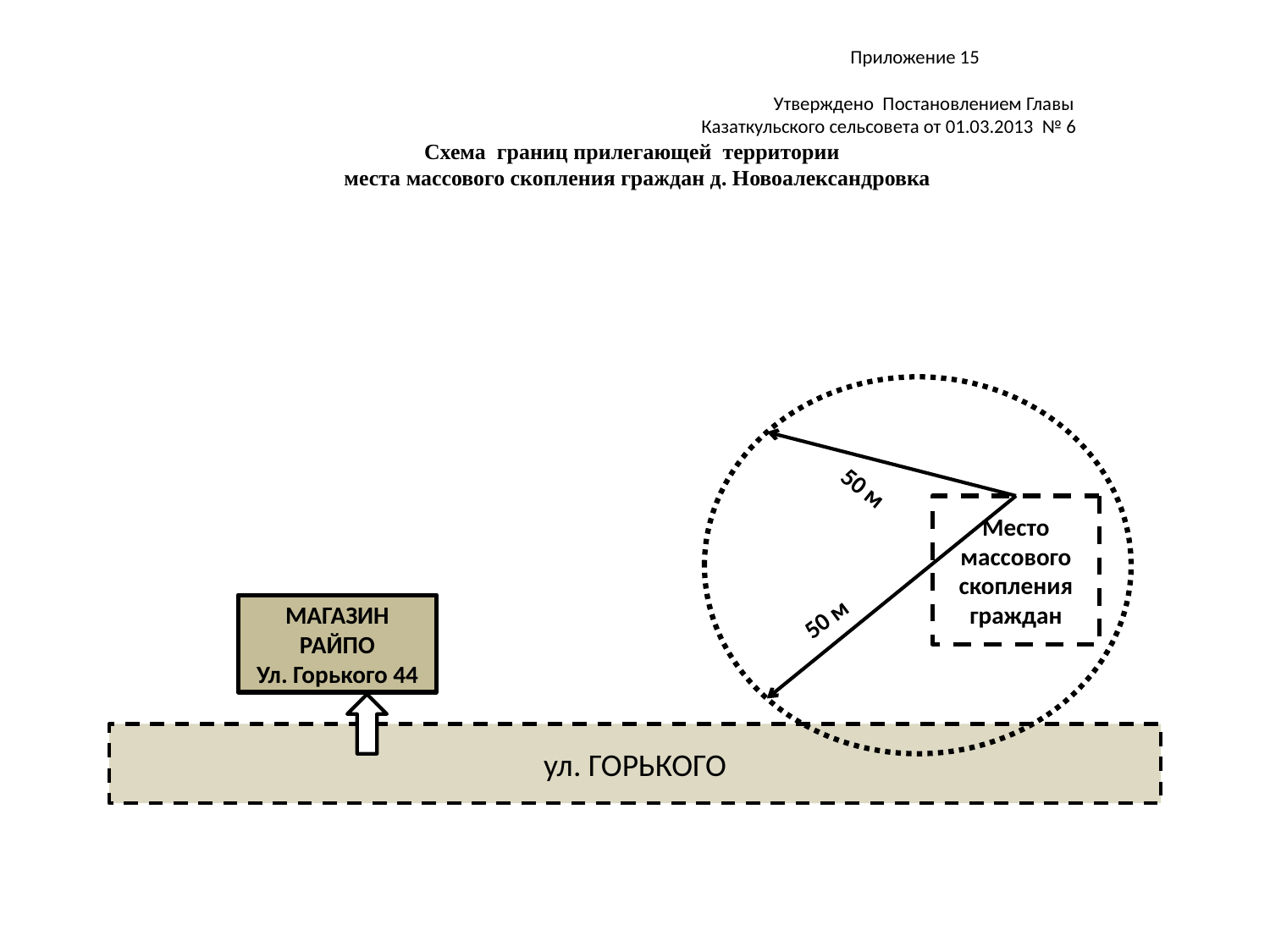

# Приложение 15 Утверждено  Постановлением Главы Казаткульского сельсовета от 01.03.2013  № 6 Схема  границ прилегающей  территории места массового скопления граждан д. Новоалександровка

50 м
Место массового скопления граждан
50 м
МАГАЗИН
РАЙПО
Ул. Горького 44

ул. ГОРЬКОГО